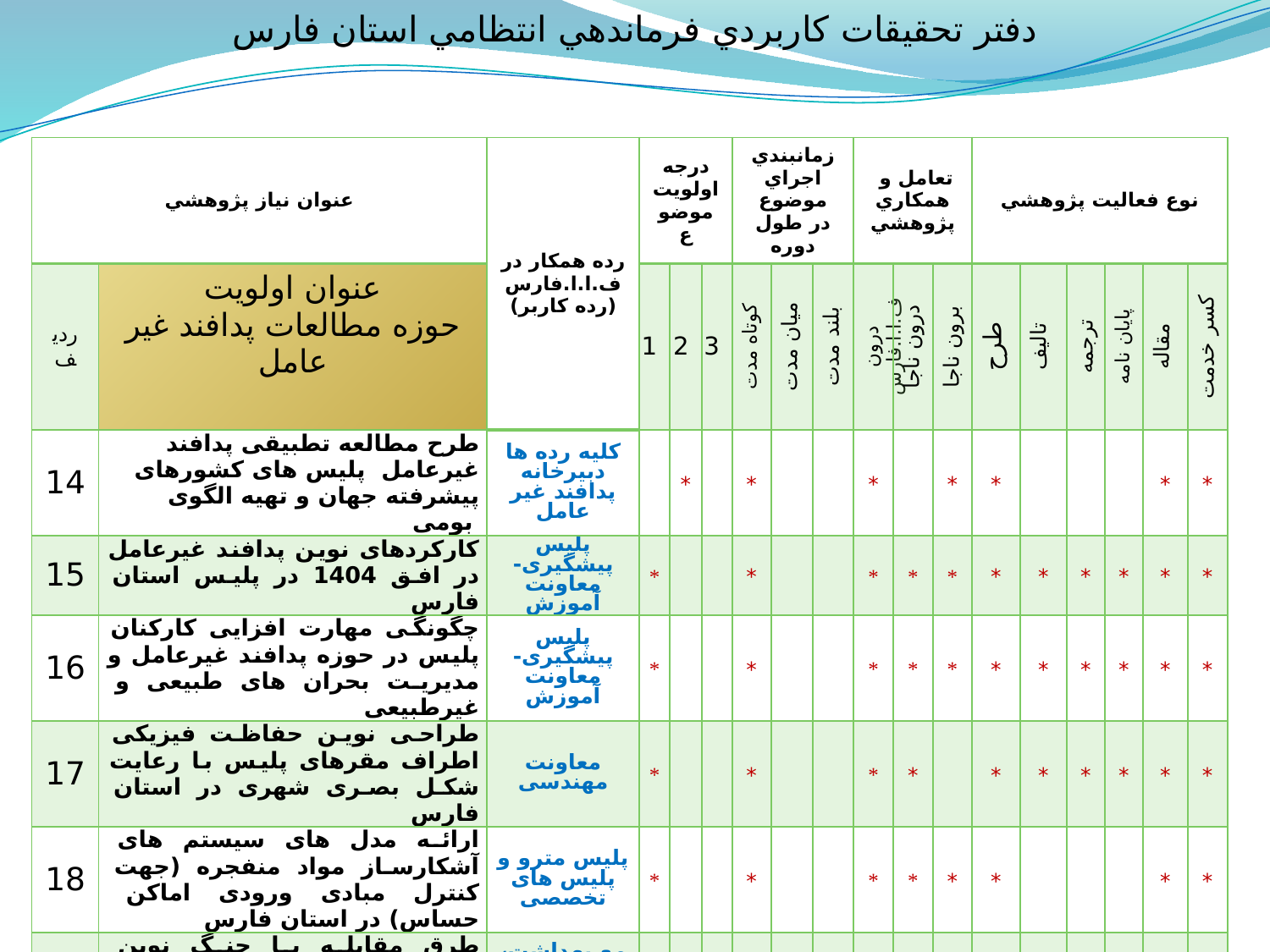

دفتر تحقيقات كاربردي فرماندهي انتظامي استان فارس
| عنوان نياز پژوهشي |  | رده همكار در ف.ا.ا.فارس (رده كاربر) | درجه اولويت موضوع |  |  | زمانبندي اجراي موضوع در طول دوره |  |  | تعامل و همكاري پژوهشي |  |  | نوع فعاليت پژوهشي |  |  |  |  |  |
| --- | --- | --- | --- | --- | --- | --- | --- | --- | --- | --- | --- | --- | --- | --- | --- | --- | --- |
| رديف | عنوان اولويت حوزه مطالعات پدافند غير عامل |  | 1 | 2 | 3 | كوتاه مدت | ميان مدت | بلند مدت | درون ف.ا.ا.فارس | درون ناجا | برون ناجا | طرح | تاليف | ترجمه | پايان نامه | مقاله | كسر خدمت |
| 14 | طرح مطالعه تطبیقی پدافند غیرعامل پلیس های کشورهای پیشرفته جهان و تهیه الگوی بومی | كليه رده ها دبيرخانه پدافند غير عامل |  | \* |  | \* |  |  | \* |  | \* | \* |  |  |  | \* | \* |
| 15 | کارکردهای نوین پدافند غیرعامل در افق 1404 در پليس استان فارس | پلیس پیشگیری- معاونت آموزش | \* |  |  | \* |  |  | \* | \* | \* | \* | \* | \* | \* | \* | \* |
| 16 | چگونگی مهارت افزایی کارکنان پلیس در حوزه پدافند غیرعامل و مدیریت بحران های طبیعی و غیرطبیعی | پلیس پیشگیری-معاونت آموزش | \* |  |  | \* |  |  | \* | \* | \* | \* | \* | \* | \* | \* | \* |
| 17 | طراحی نوین حفاظت فیزیکی اطراف مقرهای پلیس با رعایت شکل بصری شهری در استان فارس | معاونت مهندسی | \* |  |  | \* |  |  | \* | \* |  | \* | \* | \* | \* | \* | \* |
| 18 | ارائه مدل های سیستم های آشکارساز مواد منفجره (جهت کنترل مبادی ورودی اماکن حساس) در استان فارس | پلیس مترو و پلیس های تخصصی | \* |  |  | \* |  |  | \* | \* | \* | \* |  |  |  | \* | \* |
| 19 | طرق مقابله با جنگ نوین (بیوترویسم) و امدادگری و خودامدادی کارکنان پلیس | مع بهداشت، امداد و درمان- بهداد | \* |  |  | \* |  |  | \* |  | \* | \* | \* |  | \* | \* | \* |
| 20 | تهدیدات زیستی و پدافند غیرعامل در حوزه نظم و امنیت استان فارس | كليه رده ها | \* |  |  | \* |  |  | \* | \* | \* | \* |  |  | \* |  | \* |
| 21 | چگونگی تقابل با بیوتروریسم یا تهدید بیوزیستی نوپدید و راهکارهای علمی مقابله با آن | پلیس پیشگیری | \* |  |  | \* |  |  | \* | \* |  | \* | \* | \* | \* | \* |  |